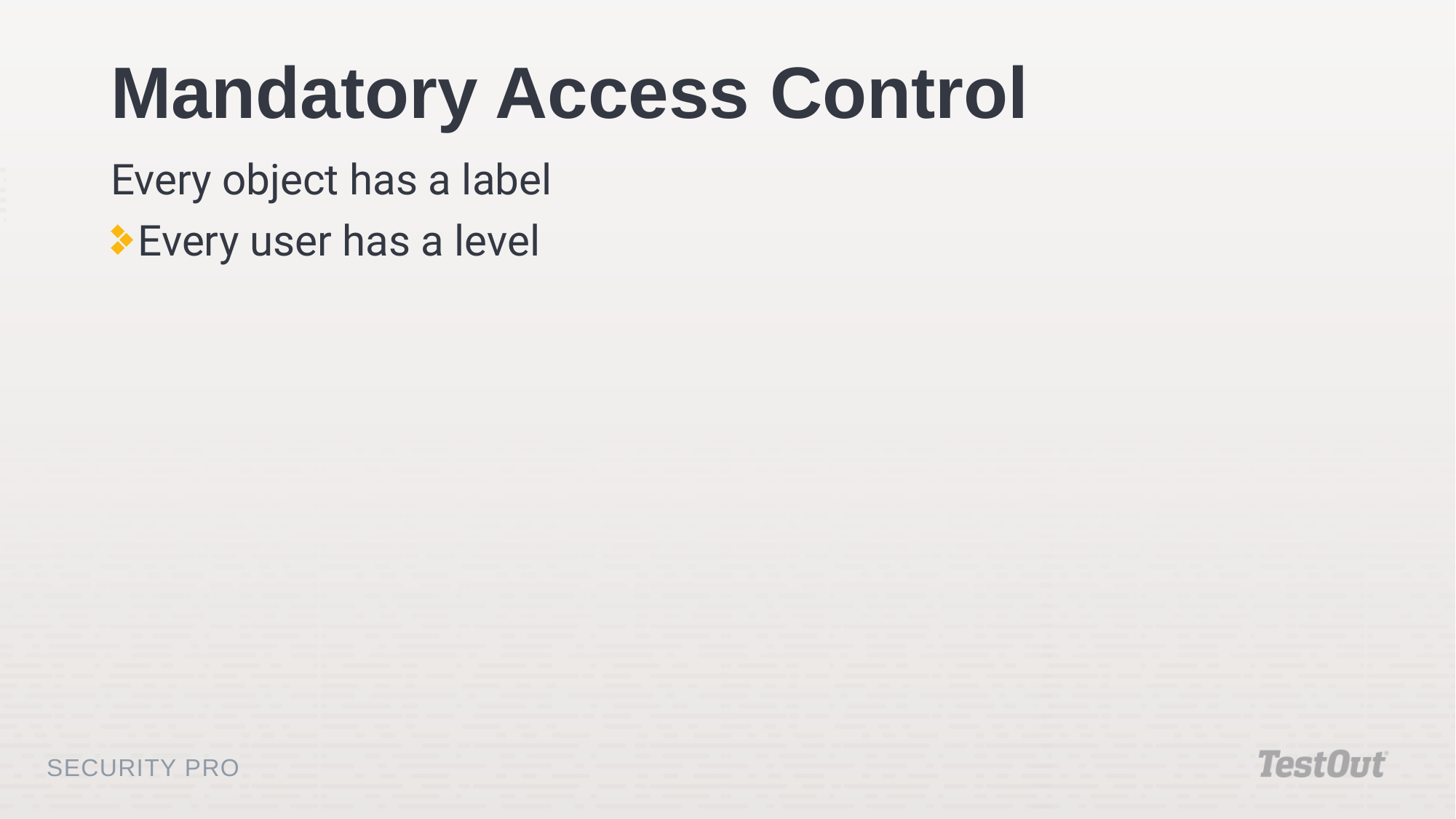

# Mandatory Access Control
Every object has a label
Every user has a level
Security Pro